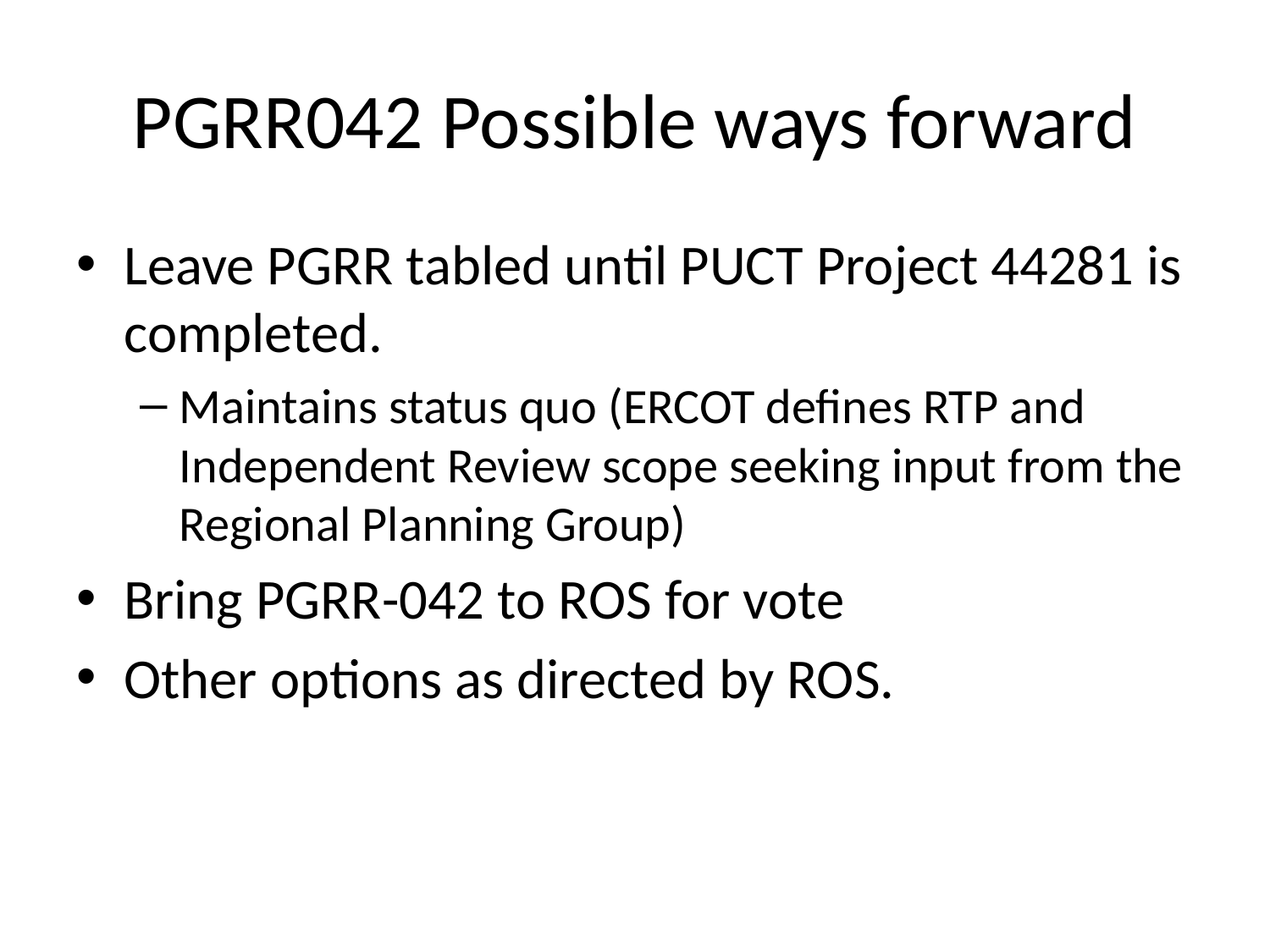

# PGRR042 Possible ways forward
Leave PGRR tabled until PUCT Project 44281 is completed.
Maintains status quo (ERCOT defines RTP and Independent Review scope seeking input from the Regional Planning Group)
Bring PGRR-042 to ROS for vote
Other options as directed by ROS.